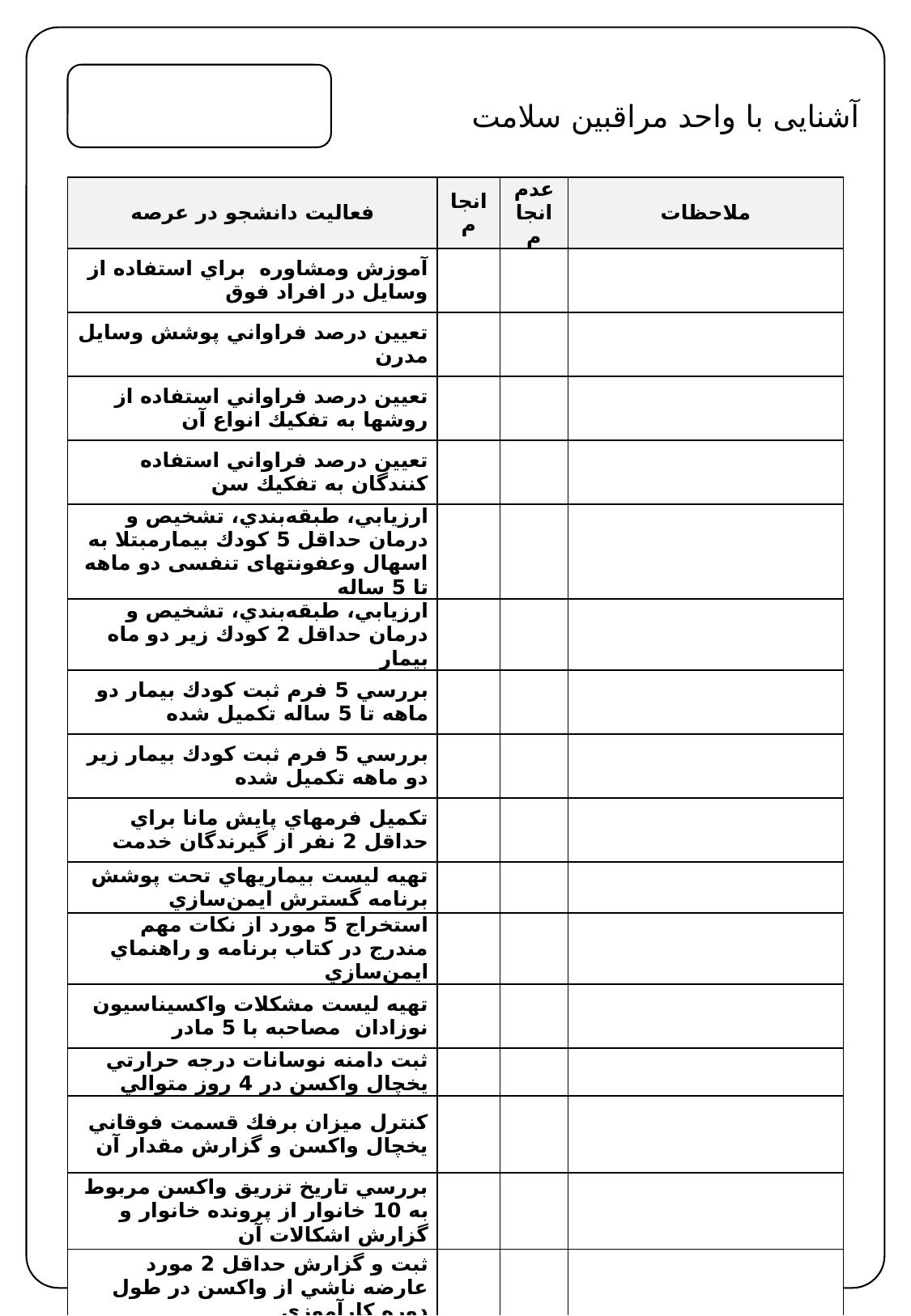

آشنایی با واحد مراقبین سلامت
| فعالیت دانشجو در عرصه | انجام | عدم انجام | ملاحظات |
| --- | --- | --- | --- |
| آموزش ومشاوره براي استفاده از وسايل در افراد فوق |  |  |  |
| تعيين درصد فراواني پوشش وسايل مدرن |  |  |  |
| تعيين درصد فراواني استفاده از روشها به تفكيك انواع آن |  |  |  |
| تعيين درصد فراواني استفاده كنندگان به تفكيك سن |  |  |  |
| ارزيابي، طبقه‌بندي، تشخيص و درمان حداقل 5 كودك بيمارمبتلا به اسهال وعفونتهای تنفسی دو ماهه تا 5 ساله |  |  |  |
| ارزيابي، طبقه‌بندي، تشخيص و درمان حداقل 2 كودك زير دو ماه بيمار |  |  |  |
| بررسي 5 فرم ثبت كودك بيمار دو ماهه تا 5 ساله تكميل شده |  |  |  |
| بررسي 5 فرم ثبت كودك بيمار زير دو ماهه تكميل شده |  |  |  |
| تكميل فرمهاي پايش مانا براي حداقل 2 نفر از گيرندگان خدمت |  |  |  |
| تهيه ليست بيماريهاي تحت پوشش برنامه گسترش ايمن‌سازي |  |  |  |
| استخراج 5 مورد از نكات مهم مندرج در كتاب برنامه و راهنماي ايمن‌سازي |  |  |  |
| تهيه ليست مشكلات واكسيناسيون نوزادان مصاحبه با 5 مادر |  |  |  |
| ثبت دامنه نوسانات درجه حرارتي يخچال واكسن در 4 روز متوالي |  |  |  |
| كنترل ميزان برفك قسمت فوقاني يخچال واكسن و گزارش مقدار آن |  |  |  |
| بررسي تاريخ تزريق واكسن مربوط به 10 خانوار از پرونده خانوار و گزارش اشكالات آن |  |  |  |
| ثبت و گزارش حداقل 2 مورد عارضه ناشي از واكسن در طول دوره كارآموزي |  |  |  |